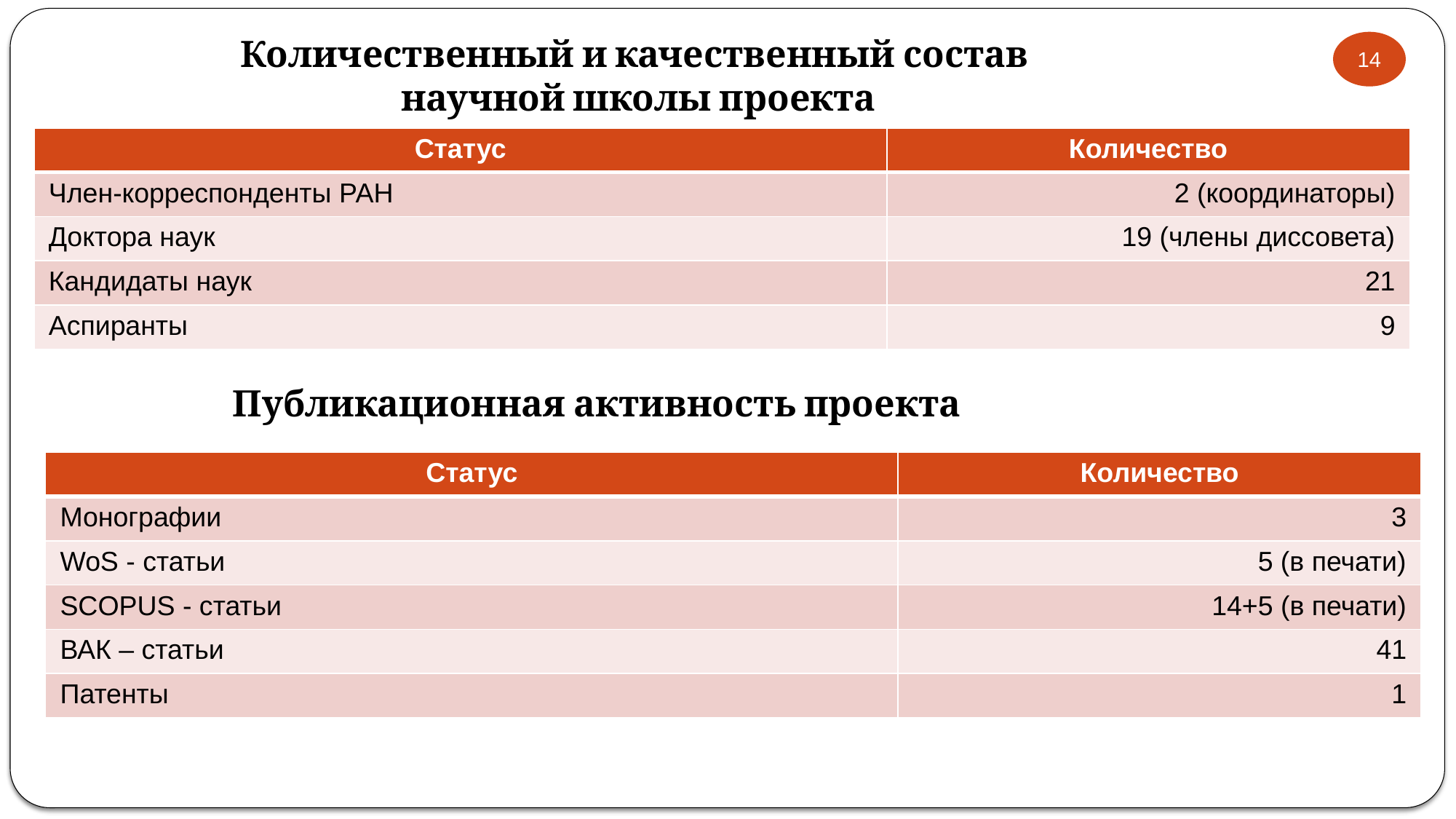

Количественный и качественный состав
научной школы проекта
14
| Статус | Количество |
| --- | --- |
| Член-корреспонденты РАН | 2 (координаторы) |
| Доктора наук | 19 (члены диссовета) |
| Кандидаты наук | 21 |
| Аспиранты | 9 |
Публикационная активность проекта
| Статус | Количество |
| --- | --- |
| Монографии | 3 |
| WoS - статьи | 5 (в печати) |
| SCOPUS - статьи | 14+5 (в печати) |
| ВАК – статьи | 41 |
| Патенты | 1 |